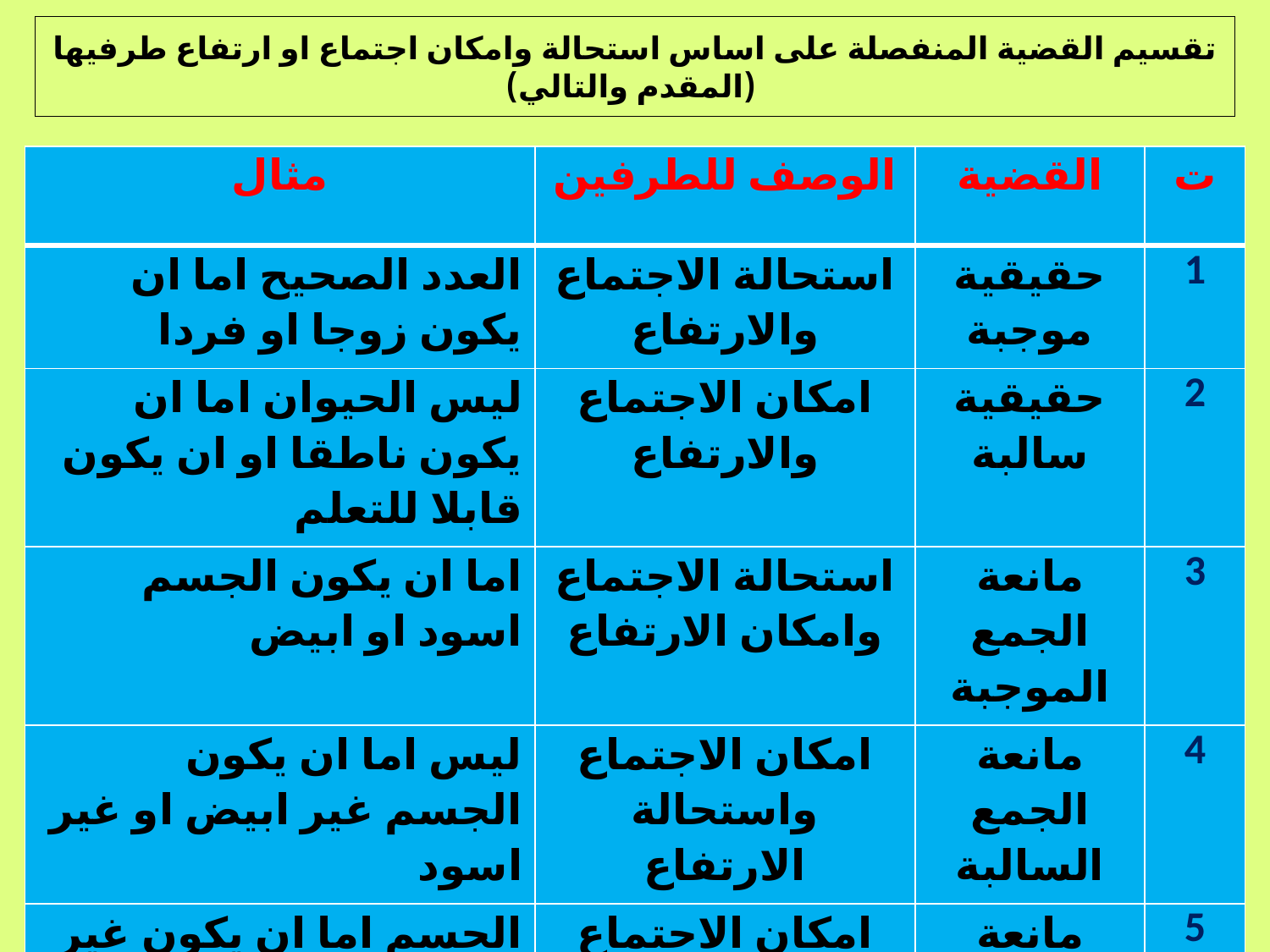

# تقسيم القضية المنفصلة على اساس استحالة وامكان اجتماع او ارتفاع طرفيها (المقدم والتالي)
| مثال | الوصف للطرفين | القضية | ت |
| --- | --- | --- | --- |
| العدد الصحيح اما ان يكون زوجا او فردا | استحالة الاجتماع والارتفاع | حقيقية موجبة | 1 |
| ليس الحيوان اما ان يكون ناطقا او ان يكون قابلا للتعلم | امكان الاجتماع والارتفاع | حقيقية سالبة | 2 |
| اما ان يكون الجسم اسود او ابيض | استحالة الاجتماع وامكان الارتفاع | مانعة الجمع الموجبة | 3 |
| ليس اما ان يكون الجسم غير ابيض او غير اسود | امكان الاجتماع واستحالة الارتفاع | مانعة الجمع السالبة | 4 |
| الجسم اما ان يكون غير ابيض او غير اسود | امكان الاجتماع واستحالة الارتفاع | مانعة الخلو الموجبة | 5 |
| ليس اما ان يكون الجسم ابيض واما ان يكون اسود | استحالة الاجتماع وامكان الارتفاع | مانعة الخلو السالبة | 6 |